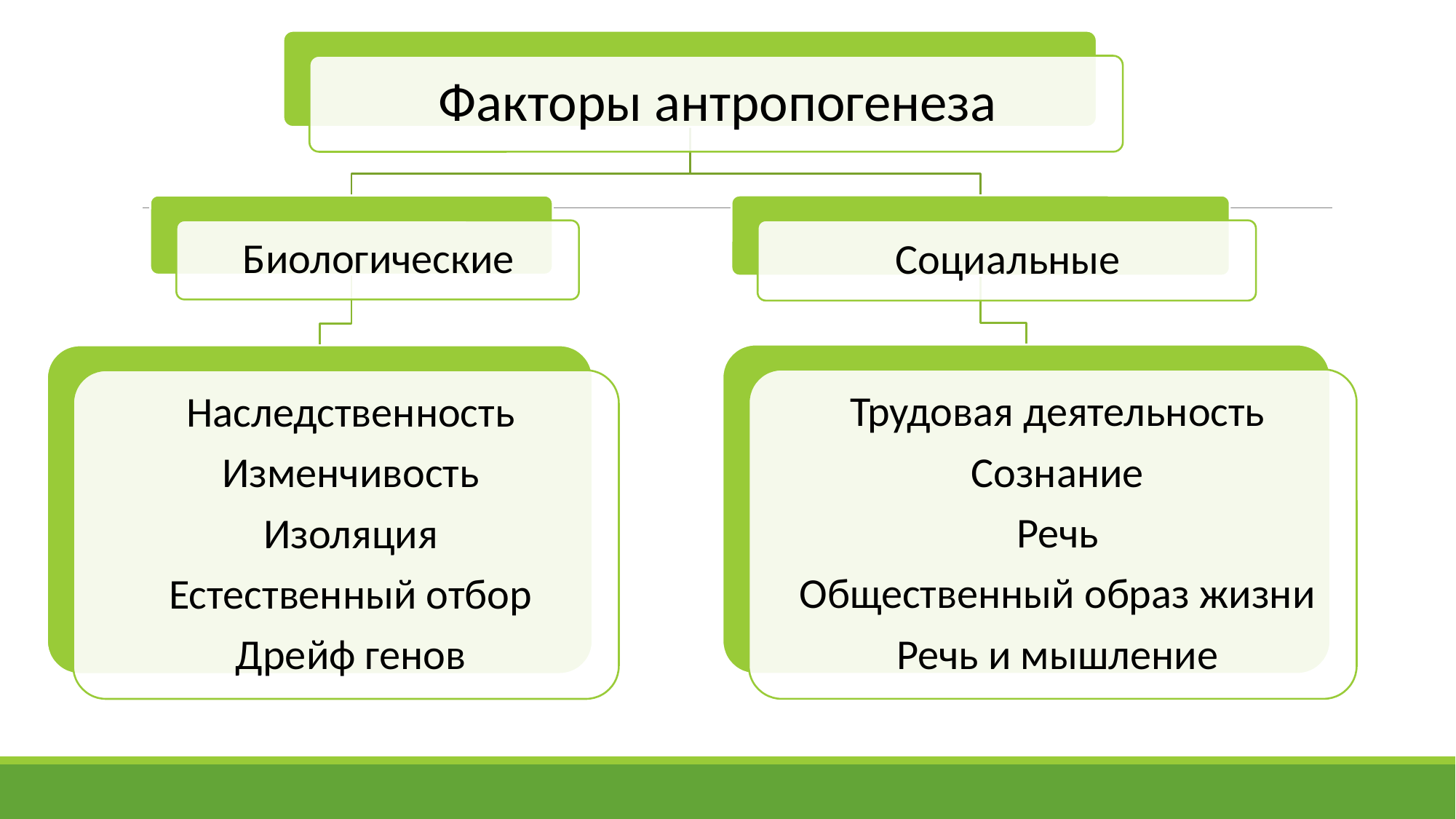

Факторы антропогенеза
Биологические
Наследственность
Изменчивость
Изоляция
Естественный отбор
Дрейф генов
Социальные
Трудовая деятельность
Сознание
Речь
Общественный образ жизни
Речь и мышление